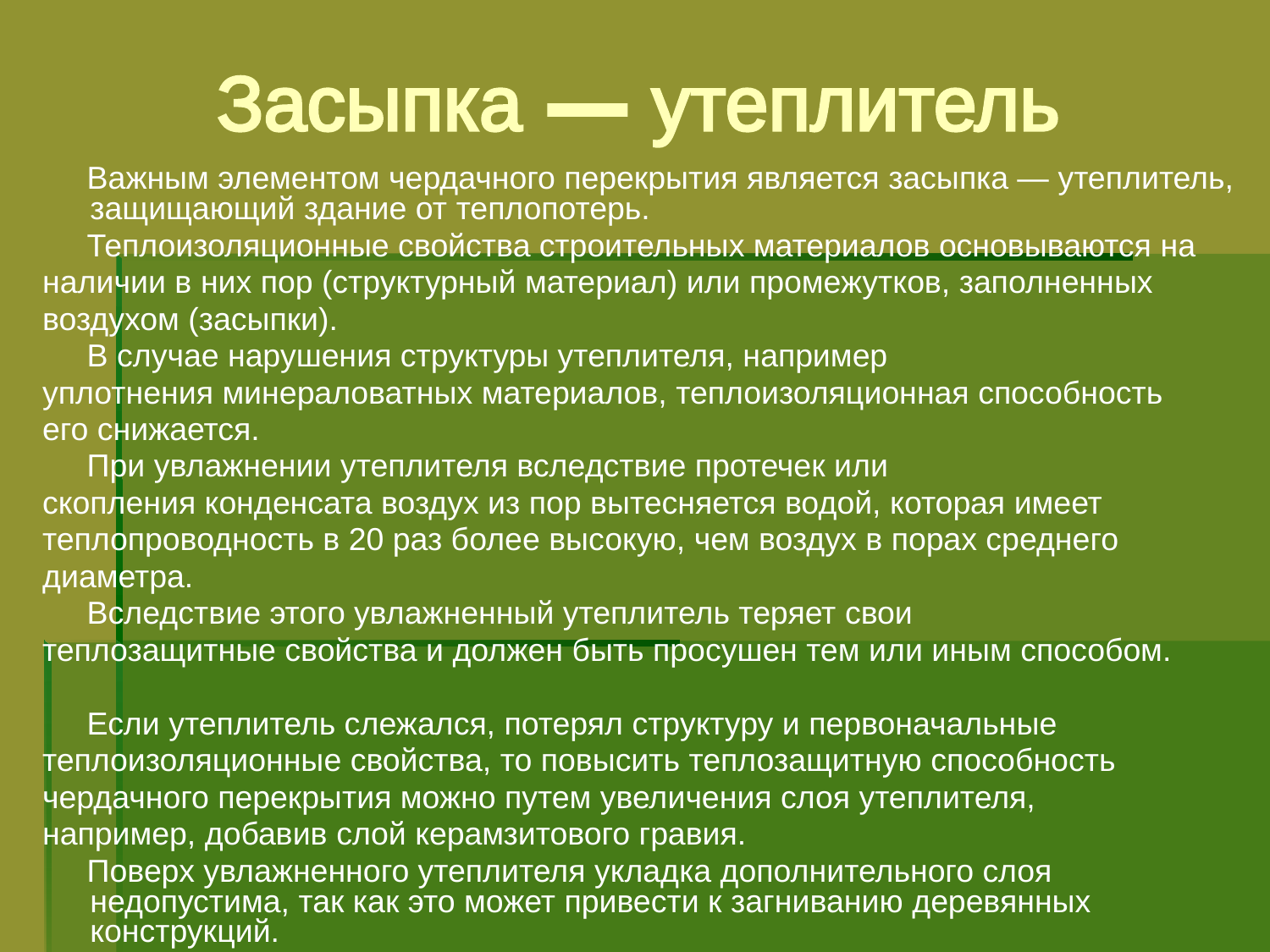

# Засыпка — утеплитель
     Важным элементом чердачного перекрытия является засыпка — утеплитель, защищающий здание от теплопотерь.
     Теплоизоляционные свойства строительных материалов основываются на
наличии в них пор (структурный материал) или промежутков, заполненных
воздухом (засыпки).
     В случае нарушения структуры утеплителя, например
уплотнения минераловатных материалов, теплоизоляционная способность
его снижается.
     При увлажнении утеплителя вследствие протечек или
скопления конденсата воздух из пор вытесняется водой, которая имеет
теплопроводность в 20 раз более высокую, чем воздух в порах среднего
диаметра.
     Вследствие этого увлажненный утеплитель теряет свои
теплозащитные свойства и должен быть просушен тем или иным способом.

     Если утеплитель слежался, потерял структуру и первоначальные
теплоизоляционные свойства, то повысить теплозащитную способность
чердачного перекрытия можно путем увеличения слоя утеплителя,
например, добавив слой керамзитового гравия.
     Поверх увлажненного утеплителя укладка дополнительного слоя недопустима, так как это может привести к загниванию деревянных конструкций.